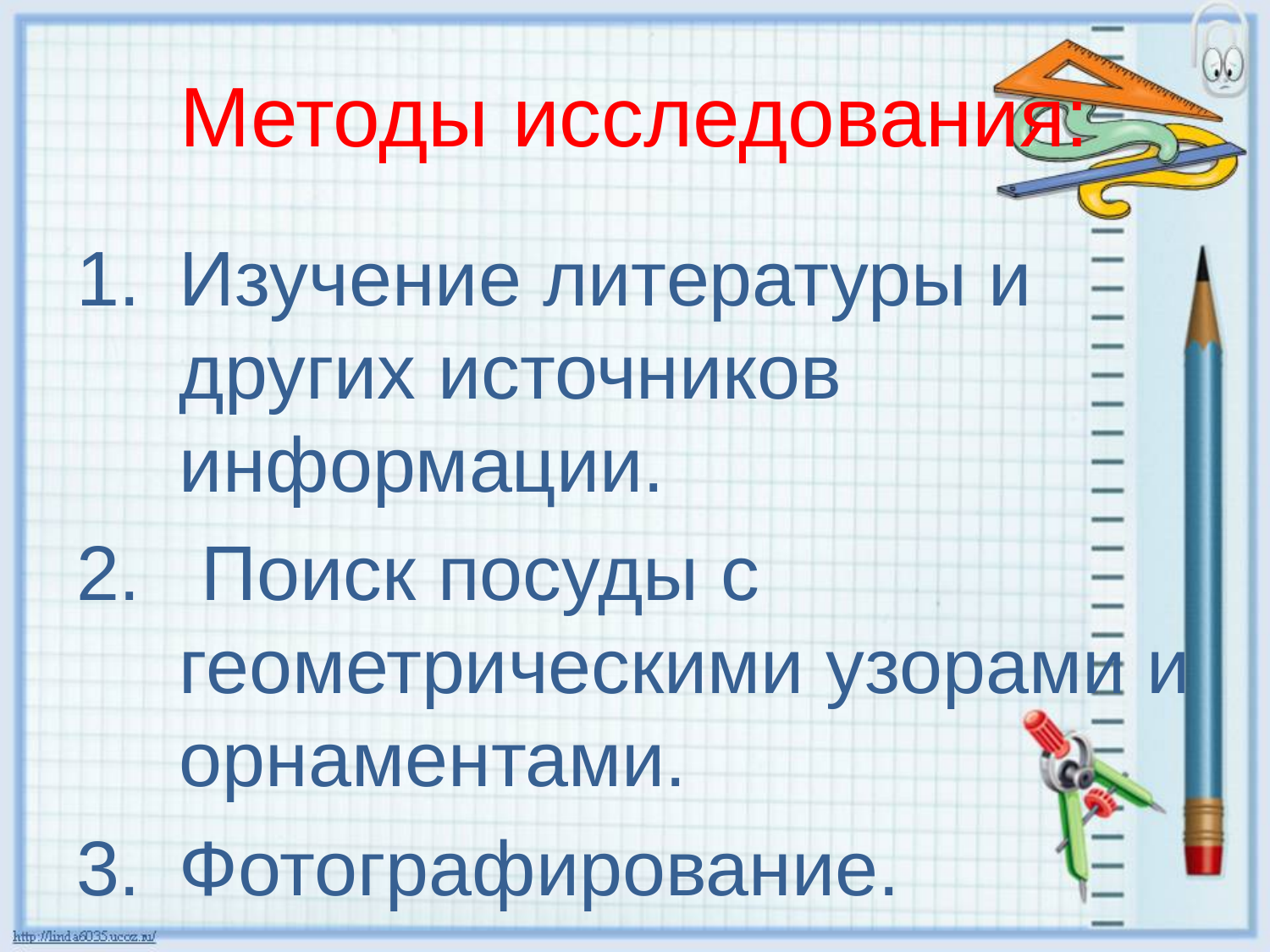

# Методы исследования:
Изучение литературы и других источников информации.
 Поиск посуды с геометрическими узорами и орнаментами.
Фотографирование.